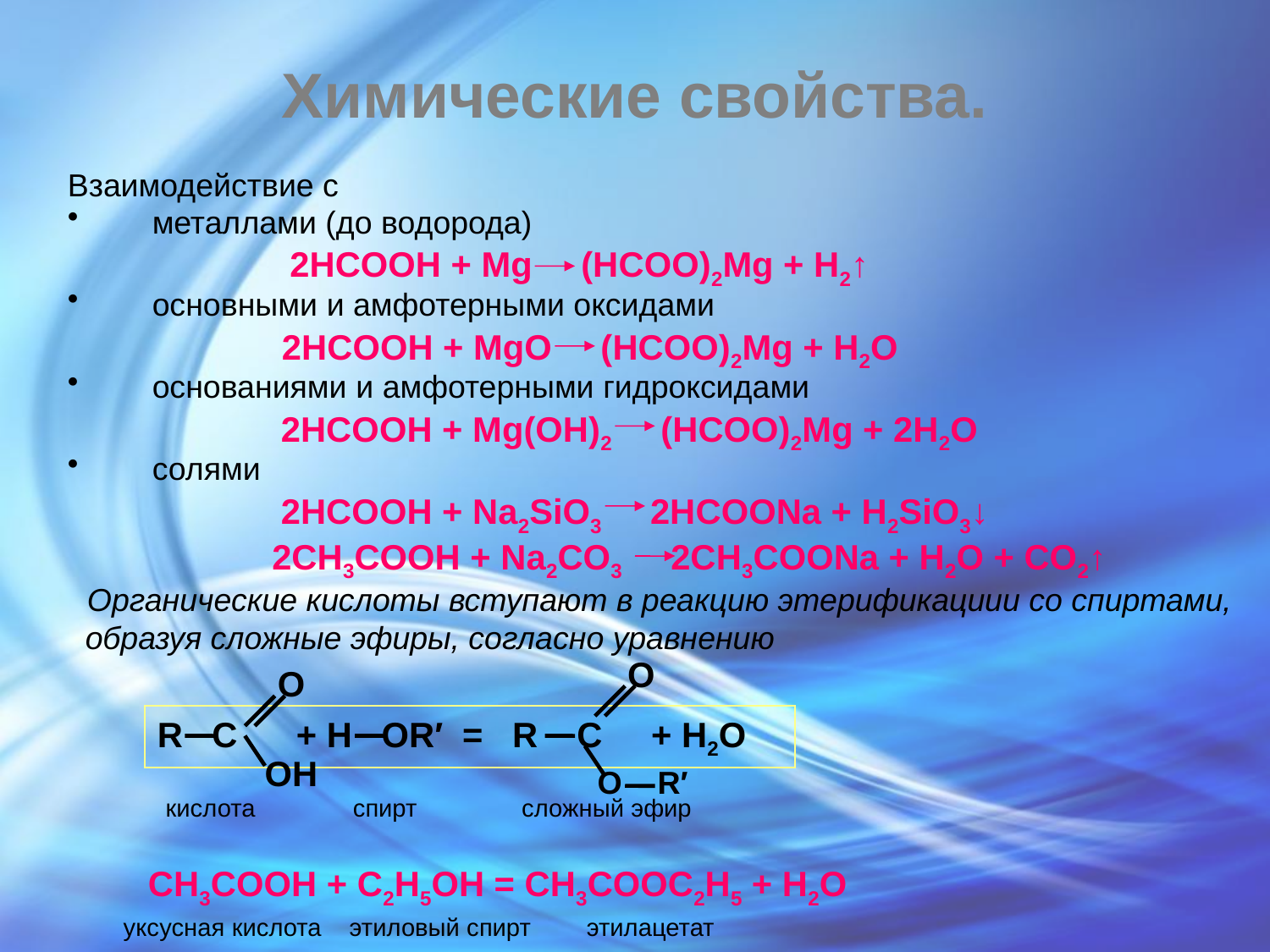

# Химические свойства.
Взаимодействие с
металлами (до водорода)
                         2HCOOH + Mg     (HCOO)2Mg + H2↑
основными и амфотерными оксидами
                      2HCOOH + MgO     (HCOO)2Mg + H2O
основаниями и амфотерными гидроксидами
                        2HCOOH + Mg(OH)2     (HCOO)2Mg + 2H2O
солями
                        2HCOOH + Na2SiO3     2HCOONa + H2SiO3↓
                     2CH3COOH + Na2CO3     2CH3COONa + H2O + CO2↑
  Органические кислоты вступают в реакцию этерификациии со спиртами,
  образуя сложные эфиры, согласно уравнению

O
O

R   C      + H   OR′  =   R    C     + H2O

OH

O    R′
кислота              спирт               сложный эфир

CH3COOH + C2H5OH = CH3COOC2H5 + H2O
        уксусная кислота    этиловый спирт        этилацетат